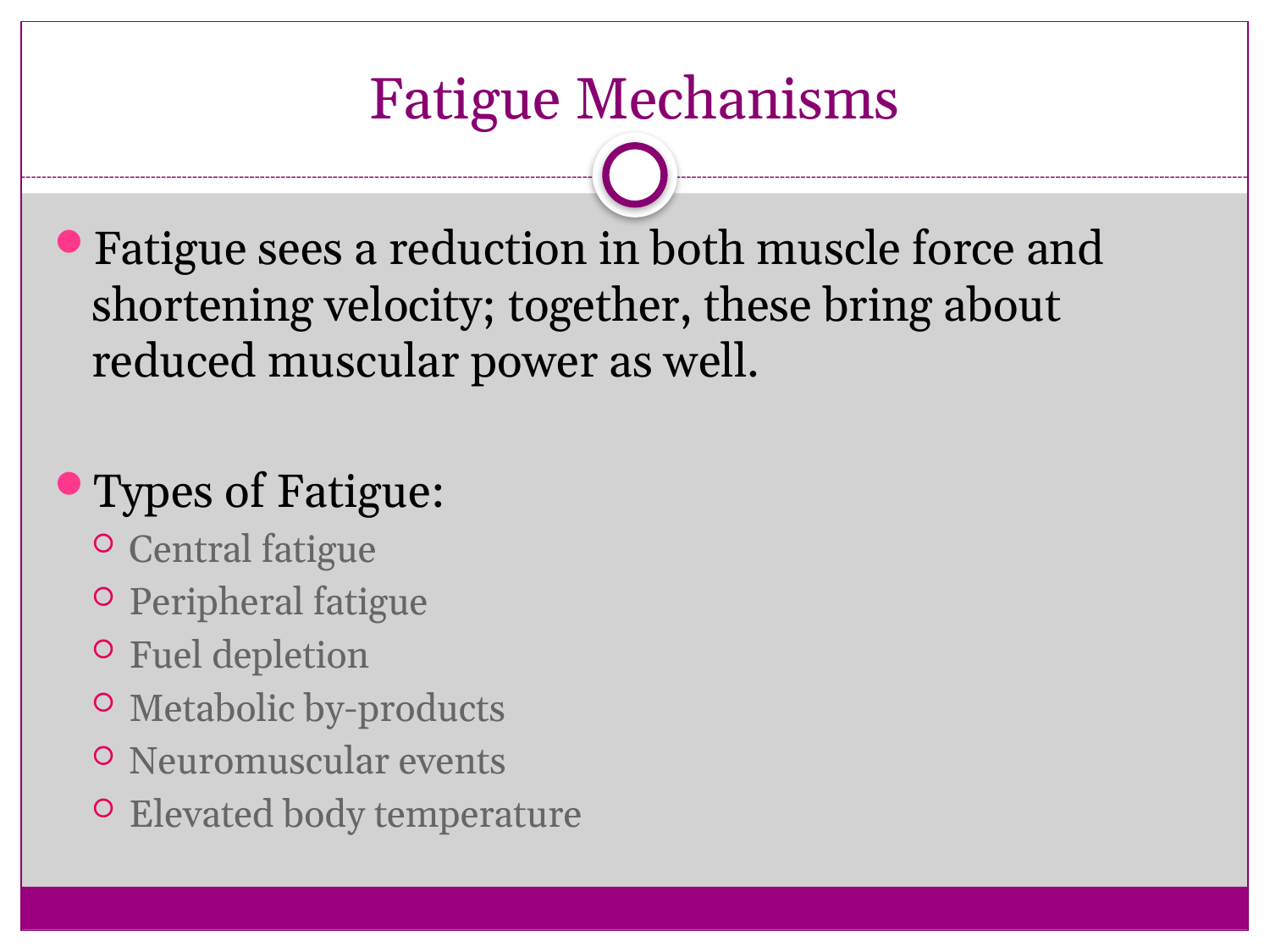

# Fatigue Mechanisms
Fatigue sees a reduction in both muscle force and shortening velocity; together, these bring about reduced muscular power as well.

Types of Fatigue:
Central fatigue
Peripheral fatigue
Fuel depletion
Metabolic by-products
Neuromuscular events
Elevated body temperature